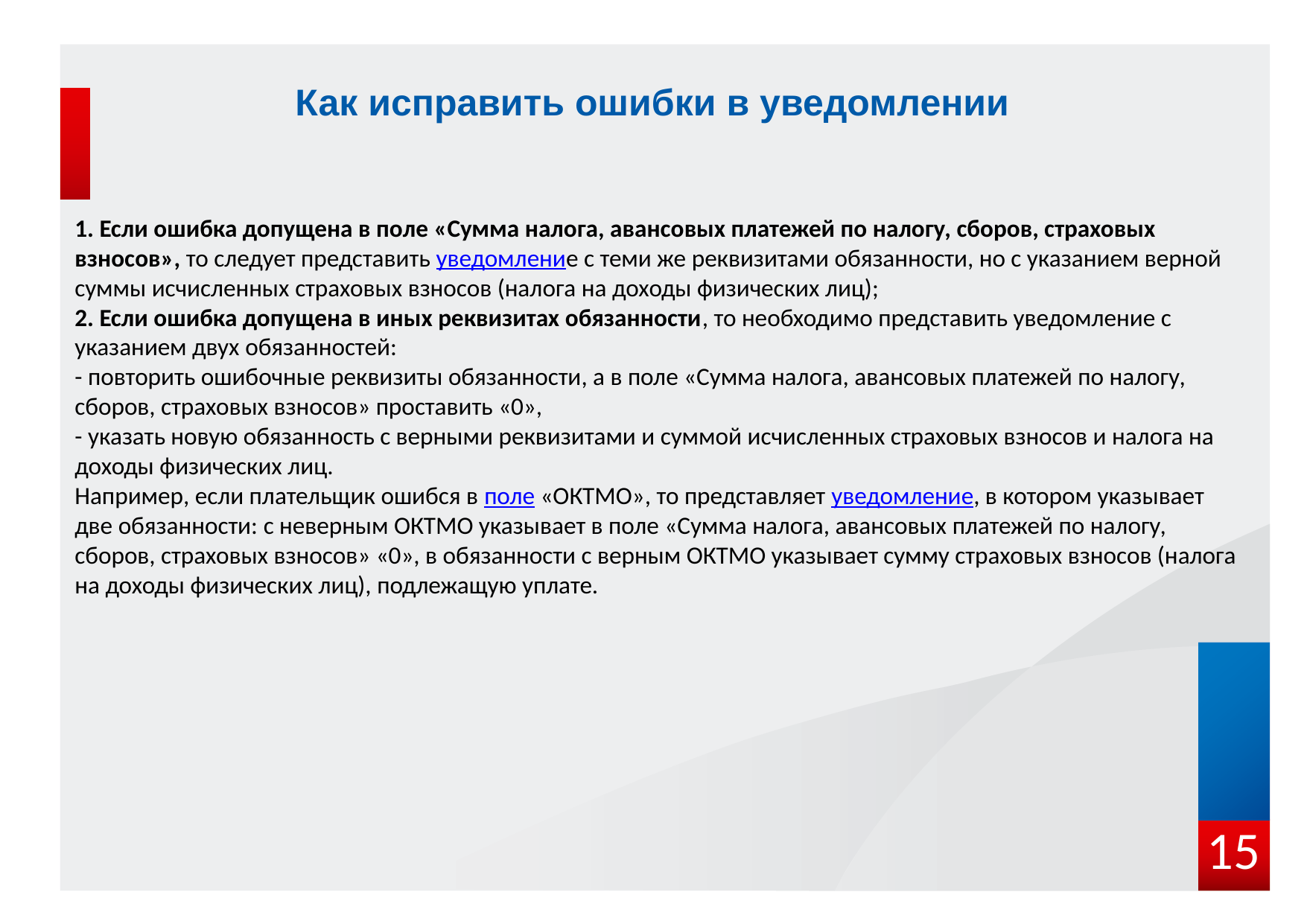

# Как исправить ошибки в уведомлении
1. Если ошибка допущена в поле «Сумма налога, авансовых платежей по налогу, сборов, страховых взносов», то следует представить уведомление с теми же реквизитами обязанности, но с указанием верной суммы исчисленных страховых взносов (налога на доходы физических лиц);
2. Если ошибка допущена в иных реквизитах обязанности, то необходимо представить уведомление с указанием двух обязанностей:
- повторить ошибочные реквизиты обязанности, а в поле «Сумма налога, авансовых платежей по налогу, сборов, страховых взносов» проставить «0»,
- указать новую обязанность с верными реквизитами и суммой исчисленных страховых взносов и налога на доходы физических лиц.
Например, если плательщик ошибся в поле «ОКТМО», то представляет уведомление, в котором указывает две обязанности: с неверным ОКТМО указывает в поле «Сумма налога, авансовых платежей по налогу, сборов, страховых взносов» «0», в обязанности с верным ОКТМО указывает сумму страховых взносов (налога на доходы физических лиц), подлежащую уплате.

15